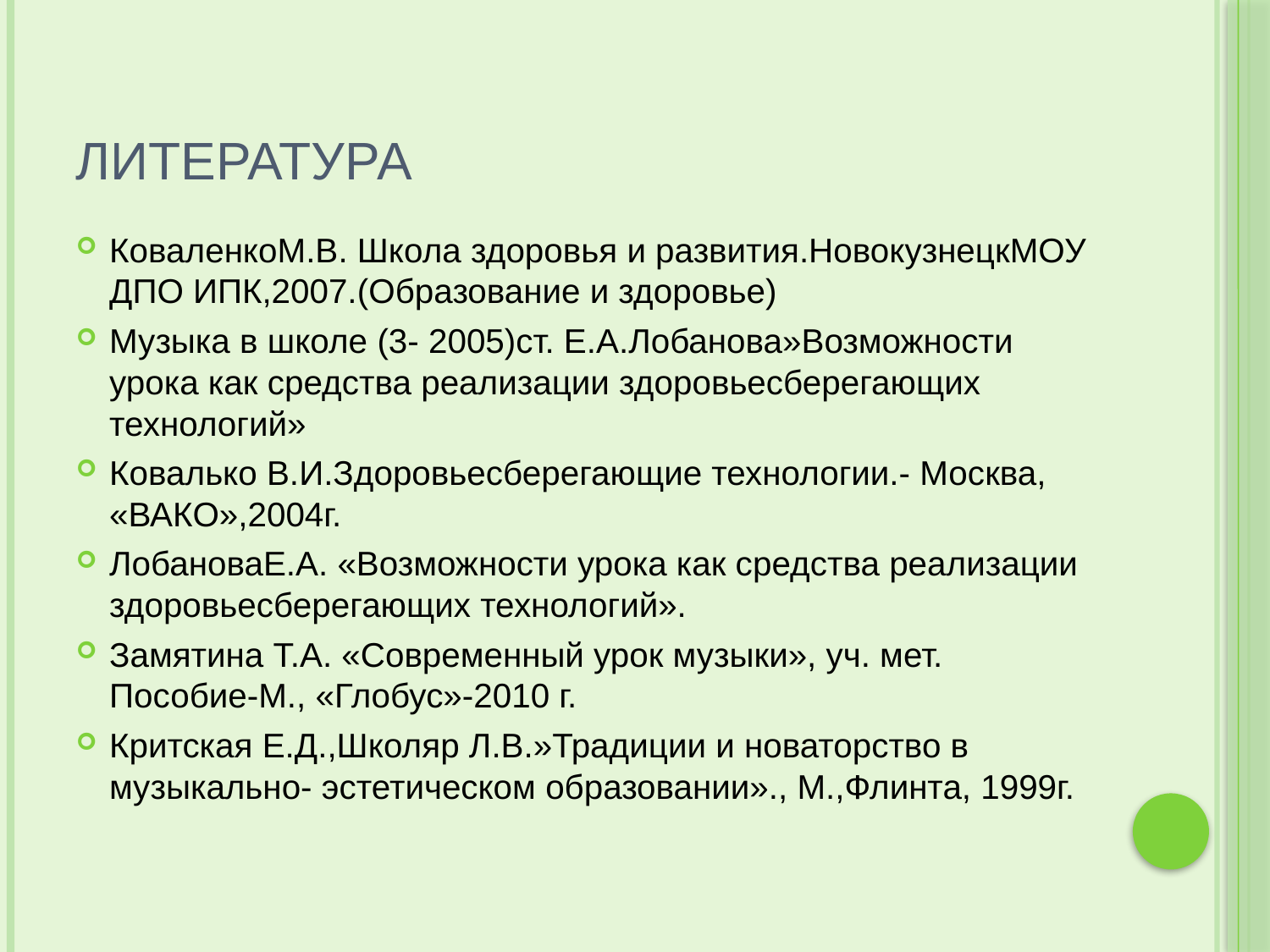

# Литература
КоваленкоМ.В. Школа здоровья и развития.НовокузнецкМОУ ДПО ИПК,2007.(Образование и здоровье)
Музыка в школе (3- 2005)ст. Е.А.Лобанова»Возможности урока как средства реализации здоровьесберегающих технологий»
Ковалько В.И.Здоровьесберегающие технологии.- Москва, «ВАКО»,2004г.
ЛобановаЕ.А. «Возможности урока как средства реализации здоровьесберегающих технологий».
Замятина Т.А. «Современный урок музыки», уч. мет. Пособие-М., «Глобус»-2010 г.
Критская Е.Д.,Школяр Л.В.»Традиции и новаторство в музыкально- эстетическом образовании»., М.,Флинта, 1999г.